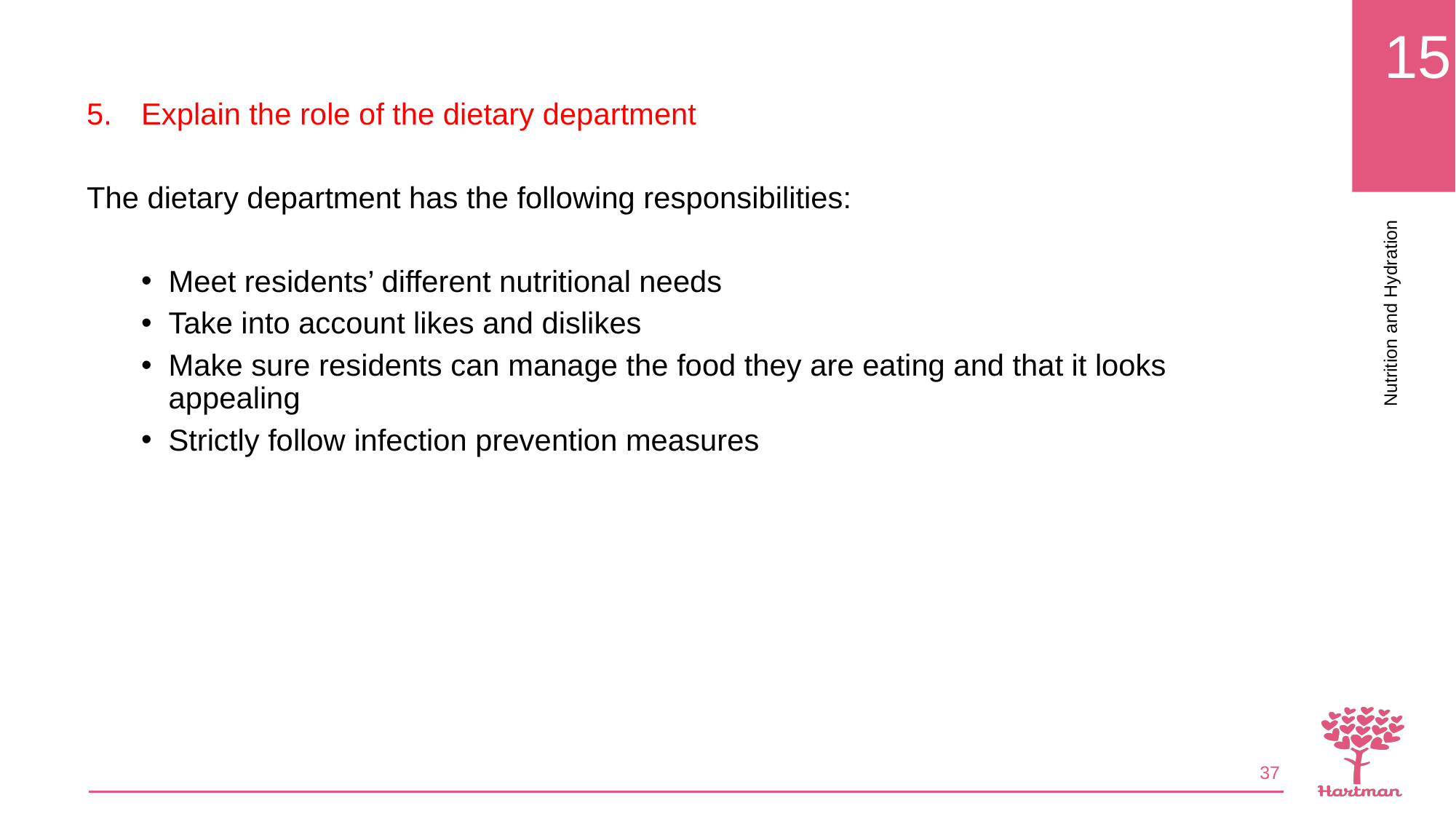

Explain the role of the dietary department

The dietary department has the following responsibilities:

Meet residents’ different nutritional needs
Take into account likes and dislikes
Make sure residents can manage the food they are eating and that it looks appealing
Strictly follow infection prevention measures

37